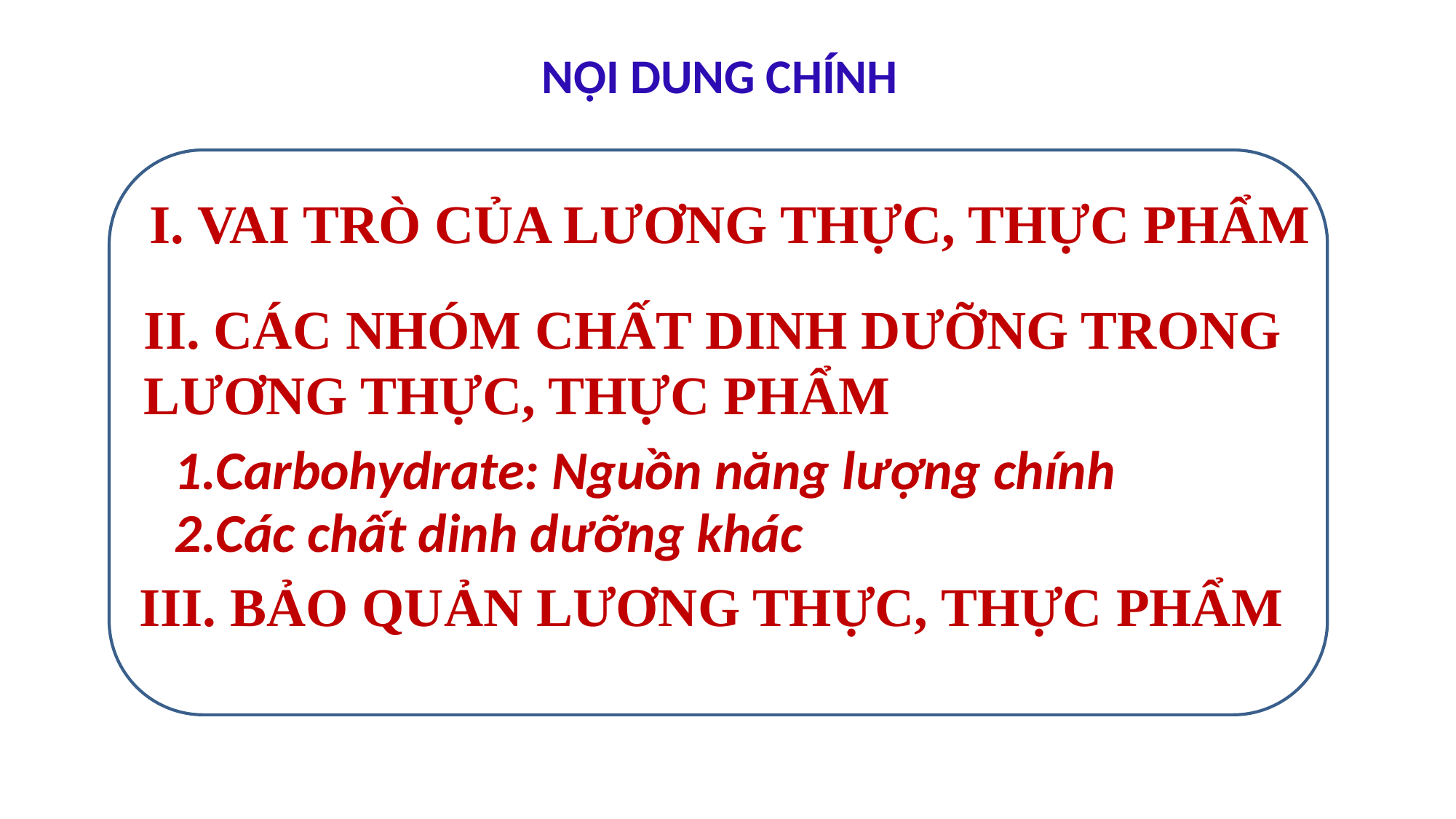

NỘI DUNG CHÍNH

I. VAI TRÒ CỦA LƯƠNG THỰC, THỰC PHẨM
II. CÁC NHÓM CHẤT DINH DƯỠNG TRONG   LƯƠNG THỰC, THỰC PHẨM
1.Carbohydrate: Nguồn năng lượng chính
2.Các chất dinh dưỡng khác
III. BẢO QUẢN LƯƠNG THỰC, THỰC PHẨM